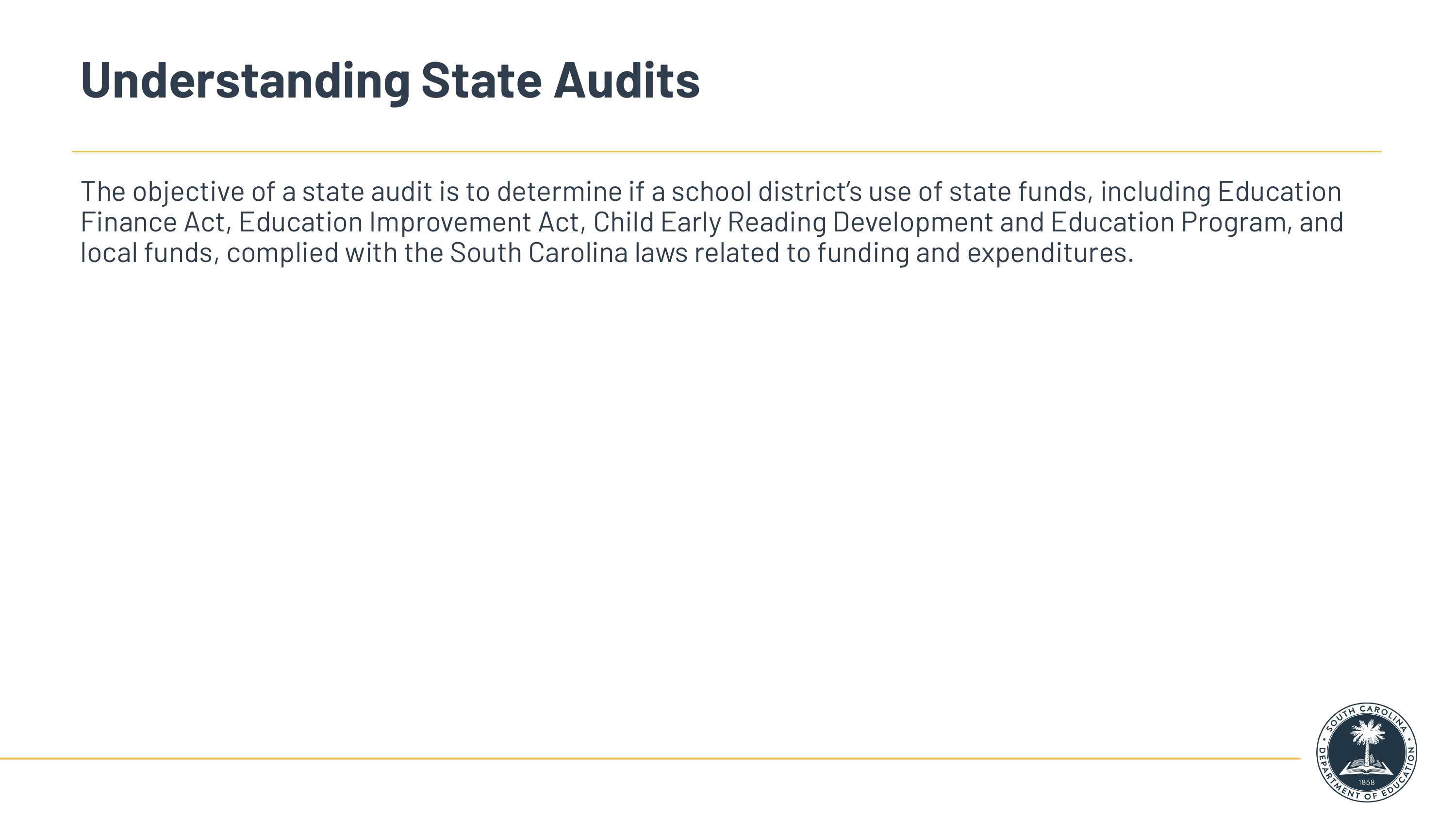

# Understanding State Audits
The objective of a state audit is to determine if a school district’s use of state funds, including Education Finance Act, Education Improvement Act, Child Early Reading Development and Education Program, and local funds, complied with the South Carolina laws related to funding and expenditures.